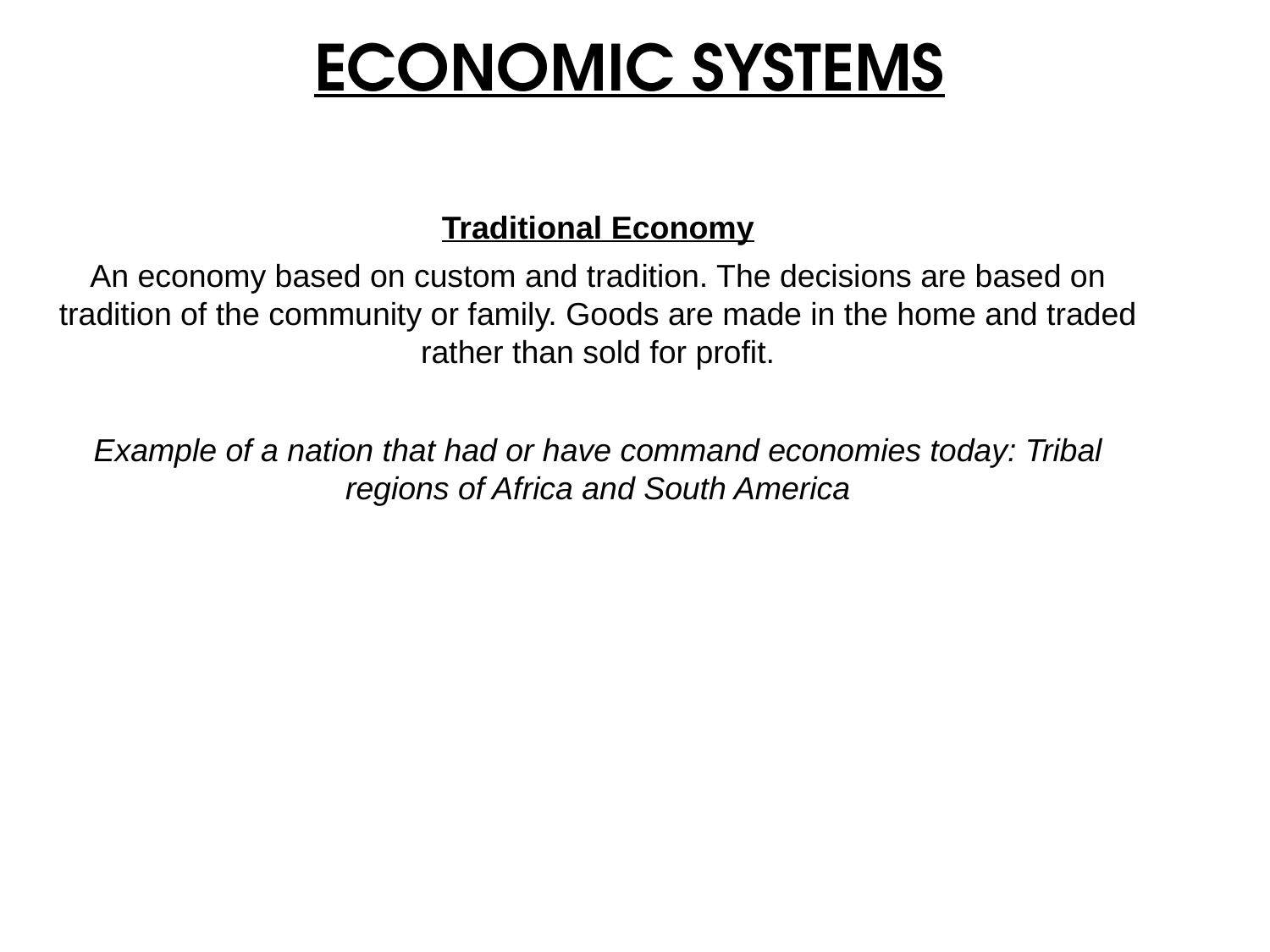

ECONOMIC SYSTEMS
Traditional Economy
An economy based on custom and tradition. The decisions are based on tradition of the community or family. Goods are made in the home and traded rather than sold for profit.

Example of a nation that had or have command economies today: Tribal regions of Africa and South America